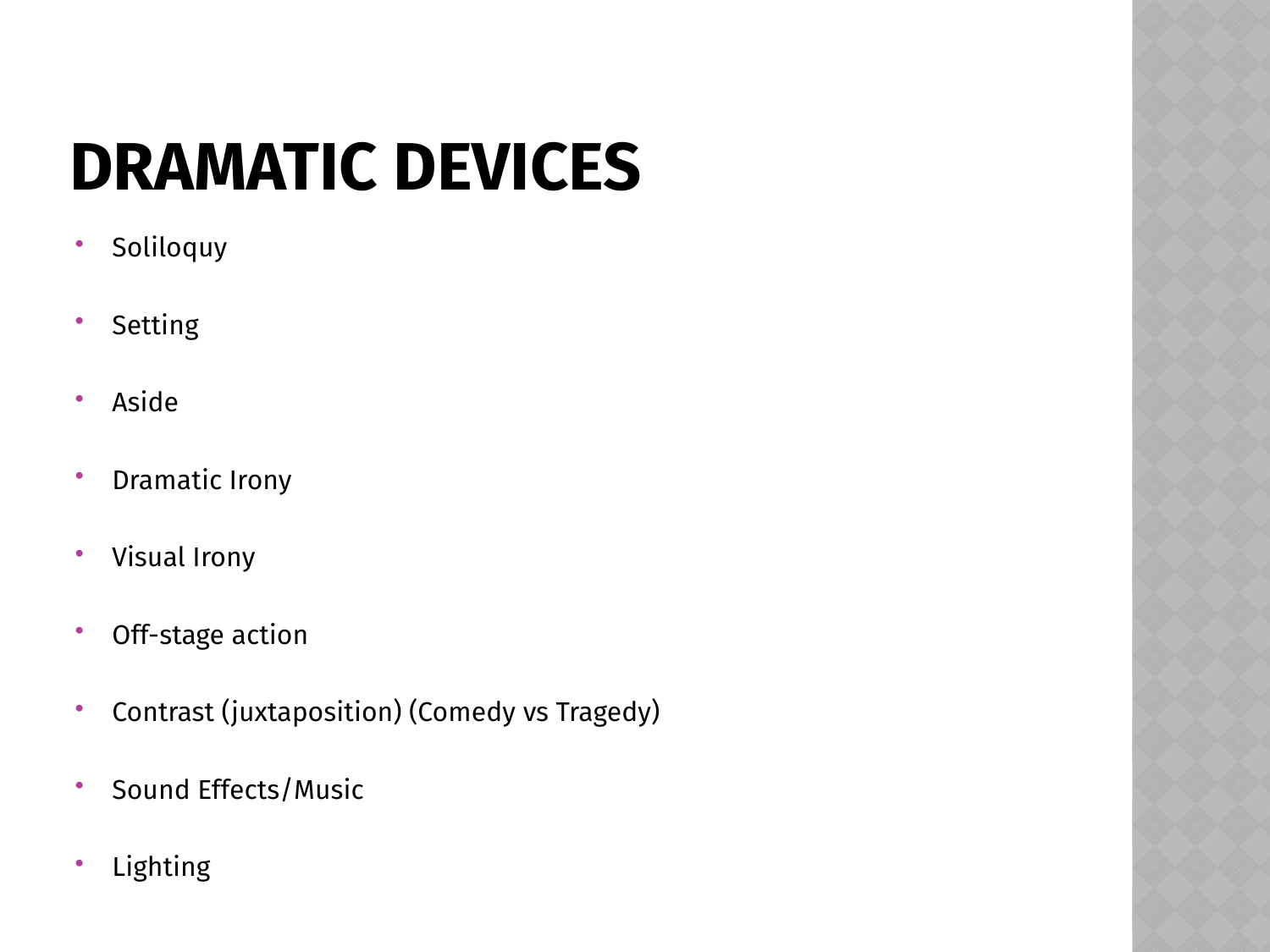

# Dramatic Devices
Soliloquy

Setting

Aside

Dramatic Irony

Visual Irony

Off-stage action

Contrast (juxtaposition) (Comedy vs Tragedy)

Sound Effects/Music

Lighting